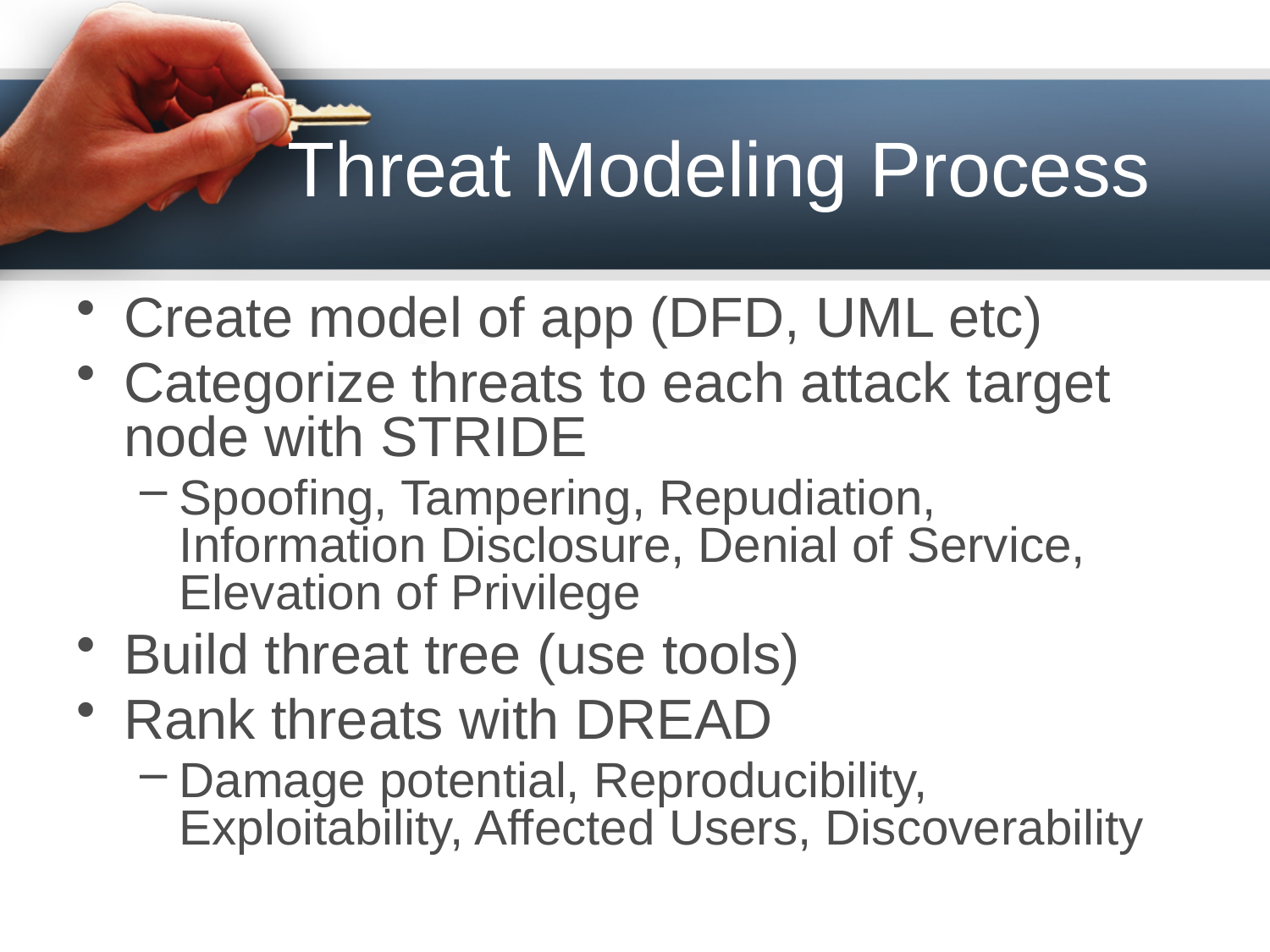

# Threat Modeling Process
Create model of app (DFD, UML etc)
Categorize threats to each attack target node with STRIDE
Spoofing, Tampering, Repudiation,
Information Disclosure, Denial of Service, Elevation of Privilege
Build threat tree (use tools)
Rank threats with DREAD
Damage potential, Reproducibility, Exploitability, Affected Users, Discoverability